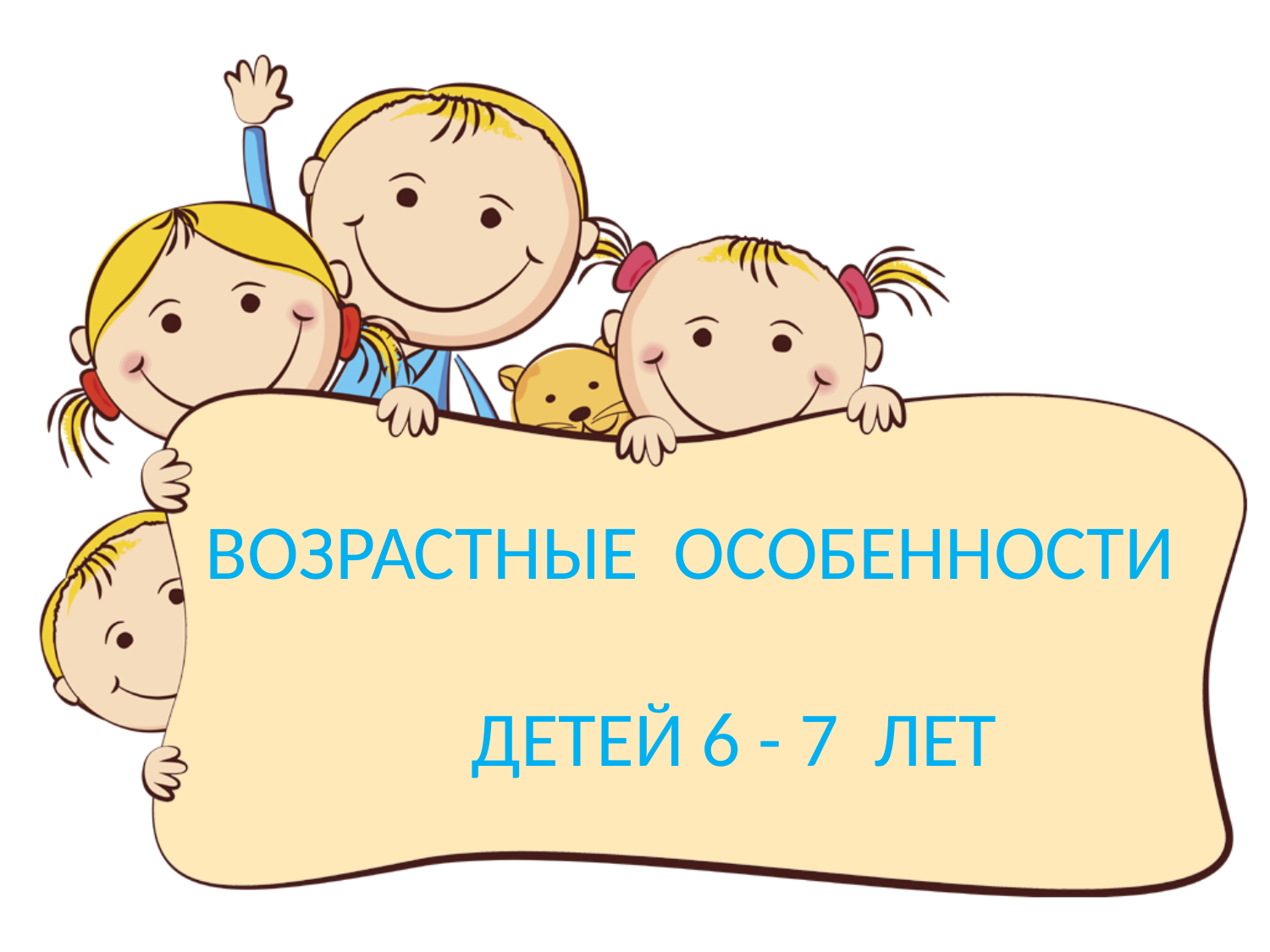

# ВОЗРАСТНЫЕ  ОСОБЕННОСТИ ДЕТЕЙ 6 - 7  ЛЕТ